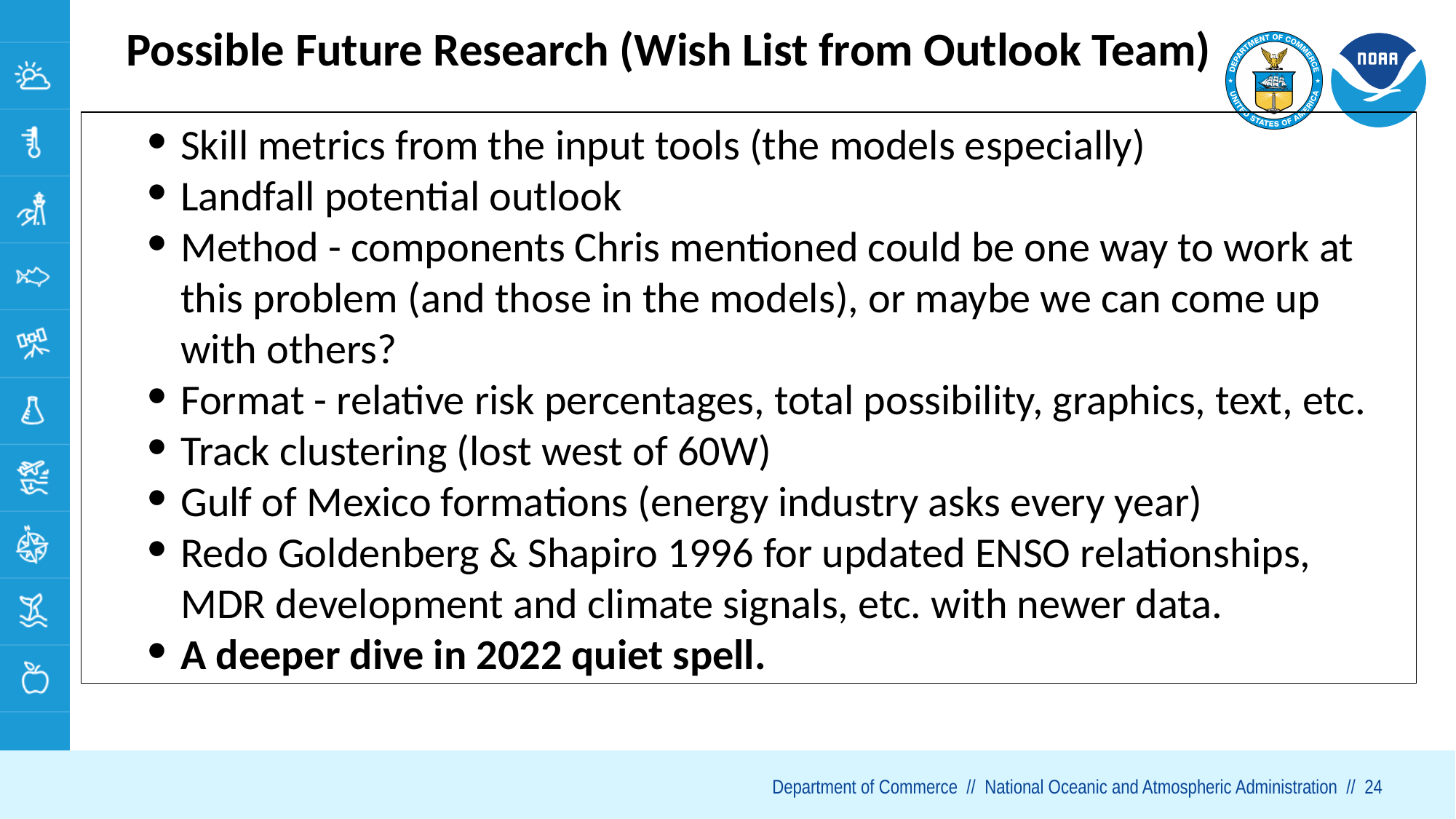

# Possible Future Research (Wish List from Outlook Team)
Skill metrics from the input tools (the models especially)
Landfall potential outlook
Method - components Chris mentioned could be one way to work at this problem (and those in the models), or maybe we can come up with others?
Format - relative risk percentages, total possibility, graphics, text, etc.
Track clustering (lost west of 60W)
Gulf of Mexico formations (energy industry asks every year)
Redo Goldenberg & Shapiro 1996 for updated ENSO relationships, MDR development and climate signals, etc. with newer data.
A deeper dive in 2022 quiet spell.